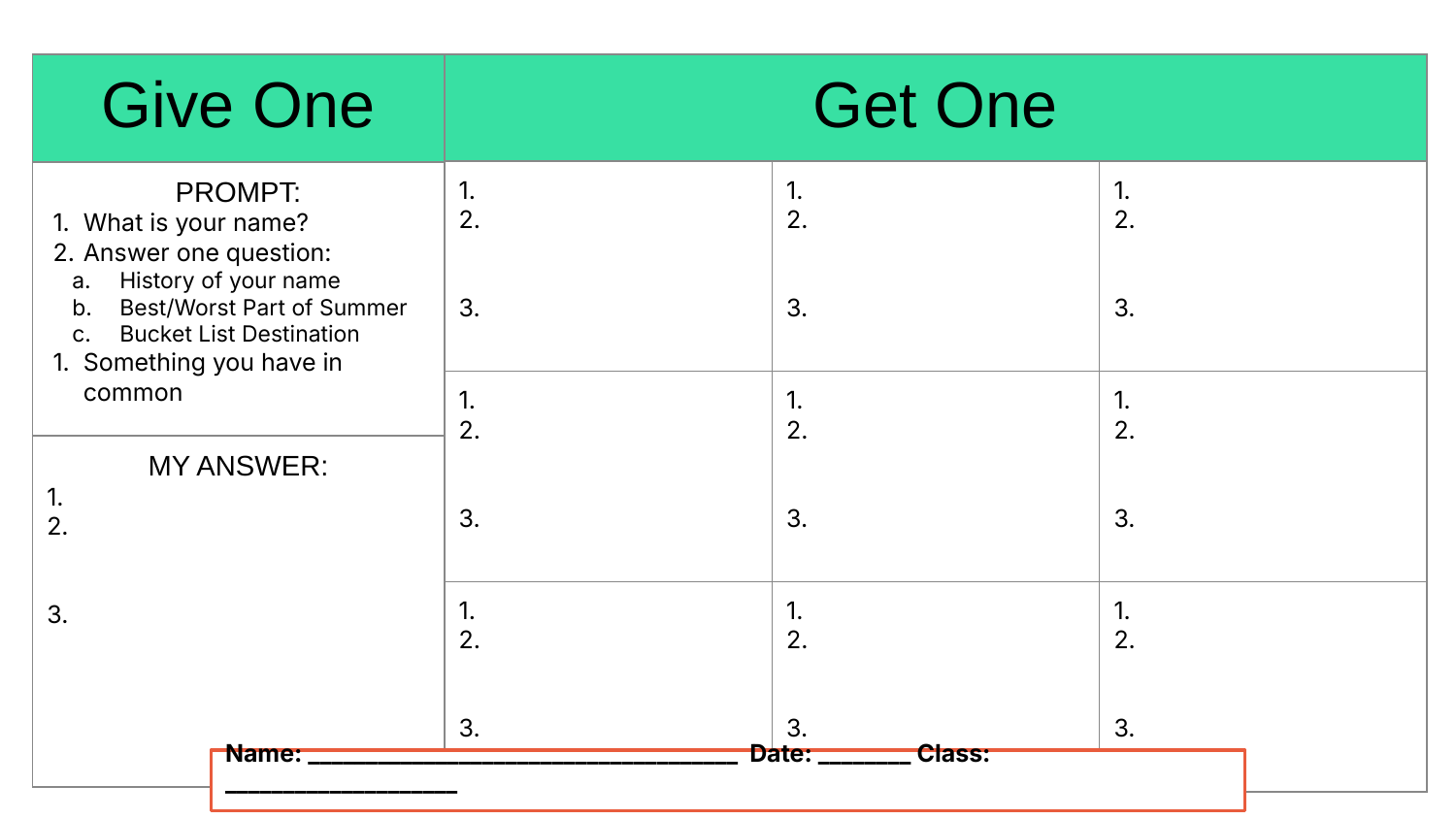

| Get One |  |  |
| --- | --- | --- |
| 1. 2. 3. | 1. 2. 3. | 1. 2. 3. |
| 1. 2. 3. | 1. 2. 3. | 1. 2. 3. |
| 1. 2. 3. | 1. 2. 3. | 1. 2. 3. |
| Give One |
| --- |
| PROMPT: What is your name? Answer one question: History of your name Best/Worst Part of Summer Bucket List Destination Something you have in common |
| MY ANSWER: 1. 2. 3. |
Name: _____________________________________  Date: ________ Class: ____________________